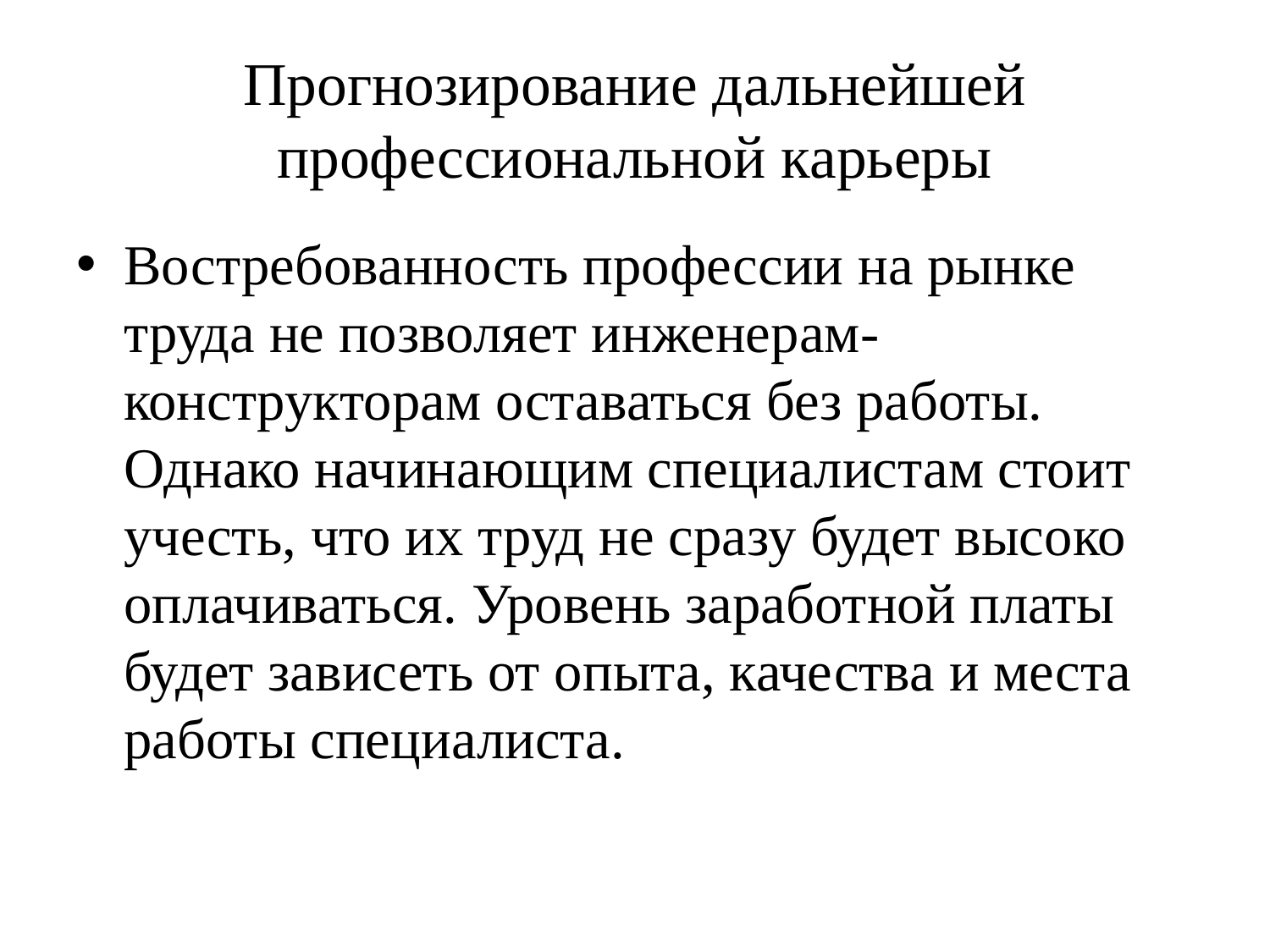

# Прогнозирование дальнейшей профессиональной карьеры
Востребованность профессии на рынке труда не позволяет инженерам-конструкторам оставаться без работы. Однако начинающим специалистам стоит учесть, что их труд не сразу будет высоко оплачиваться. Уровень заработной платы будет зависеть от опыта, качества и места работы специалиста.